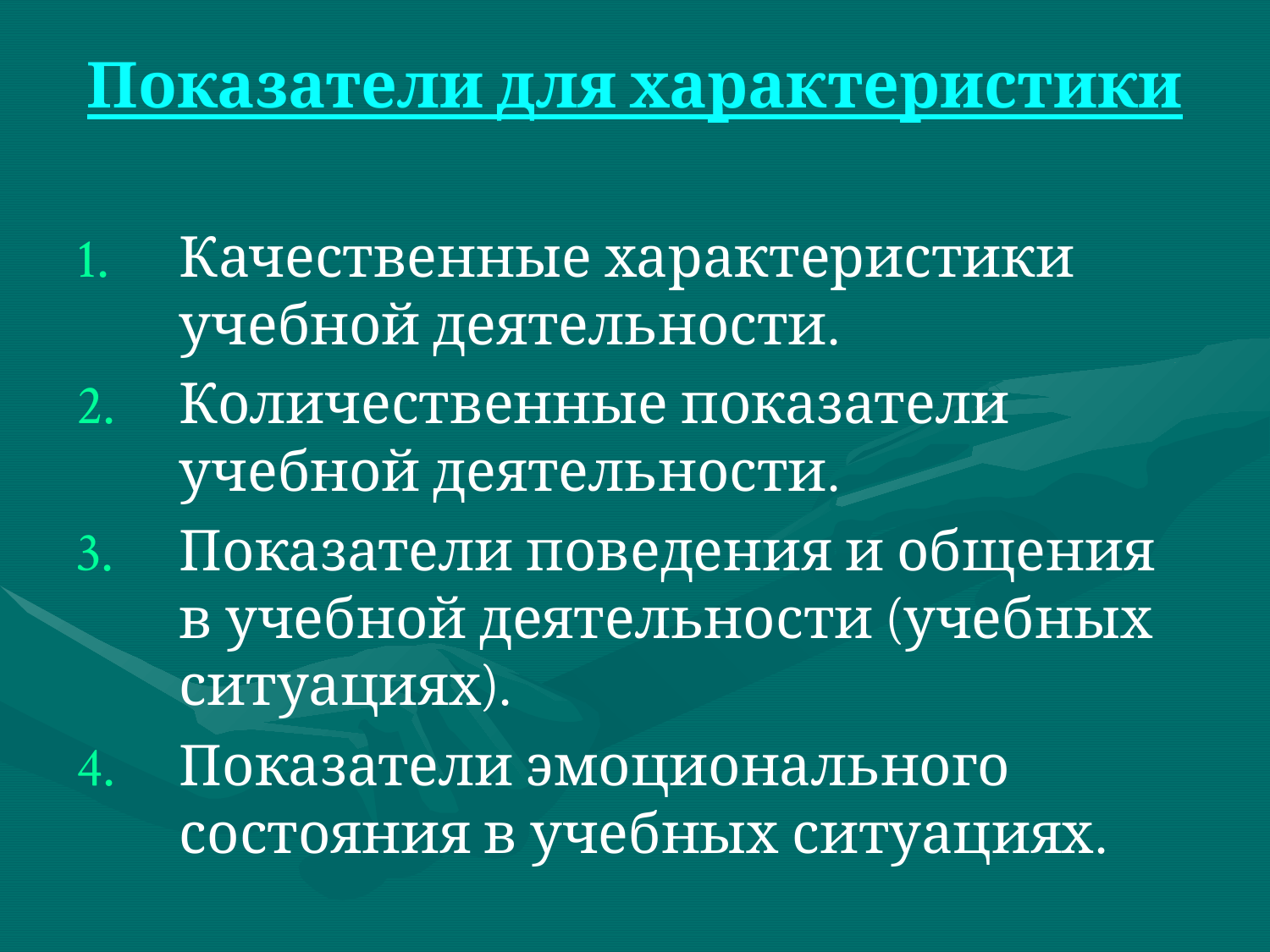

# Показатели для характеристики

Качественные характеристики учебной деятельности.
Количественные показатели учебной деятельности.
Показатели поведения и общения в учебной деятельности (учебных ситуациях).
Показатели эмоционального состояния в учебных ситуациях.